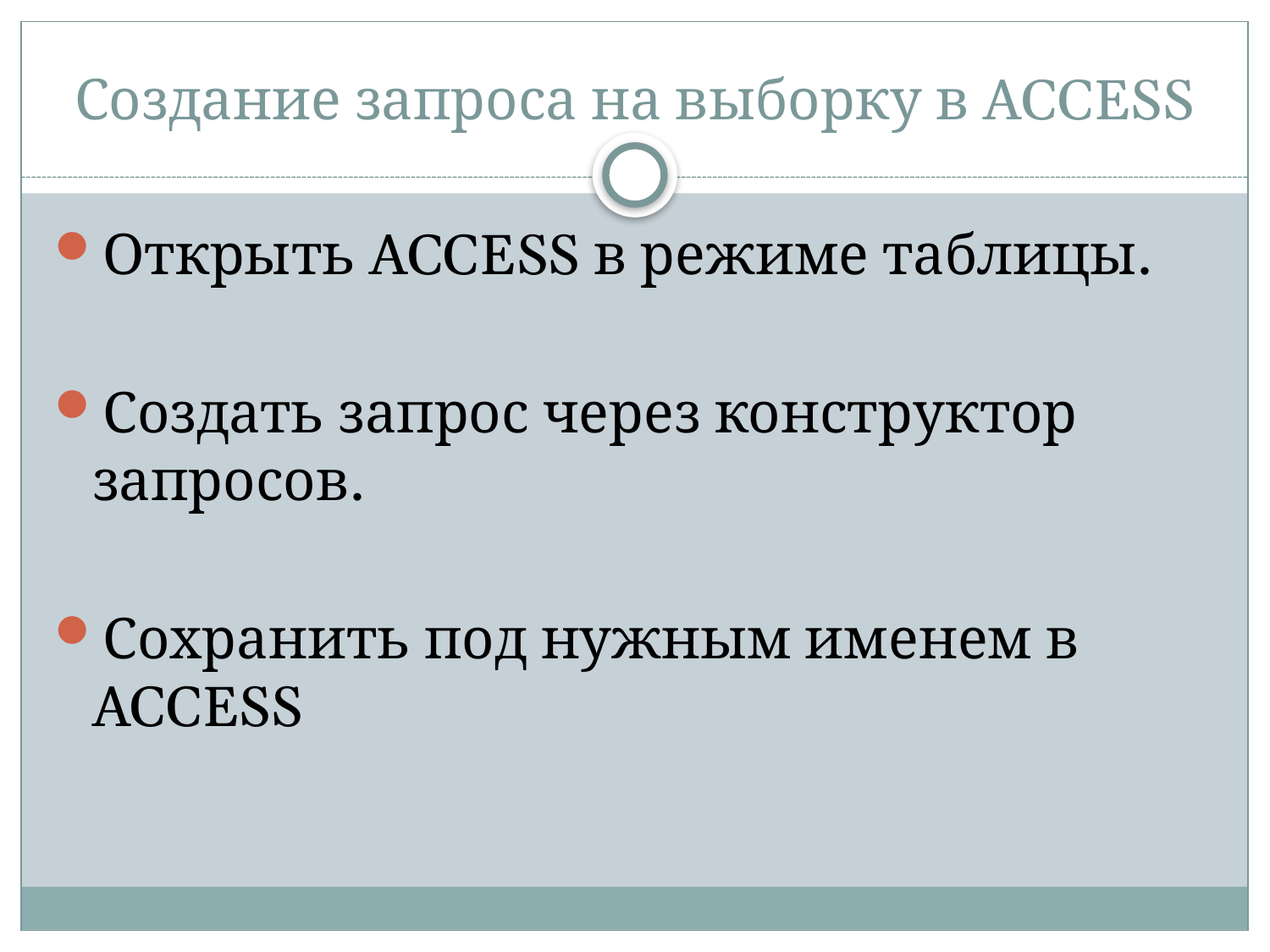

# Создание запроса на выборку в ACCESS
Открыть ACCESS в режиме таблицы.

Создать запрос через конструктор запросов.

Сохранить под нужным именем в ACCESS